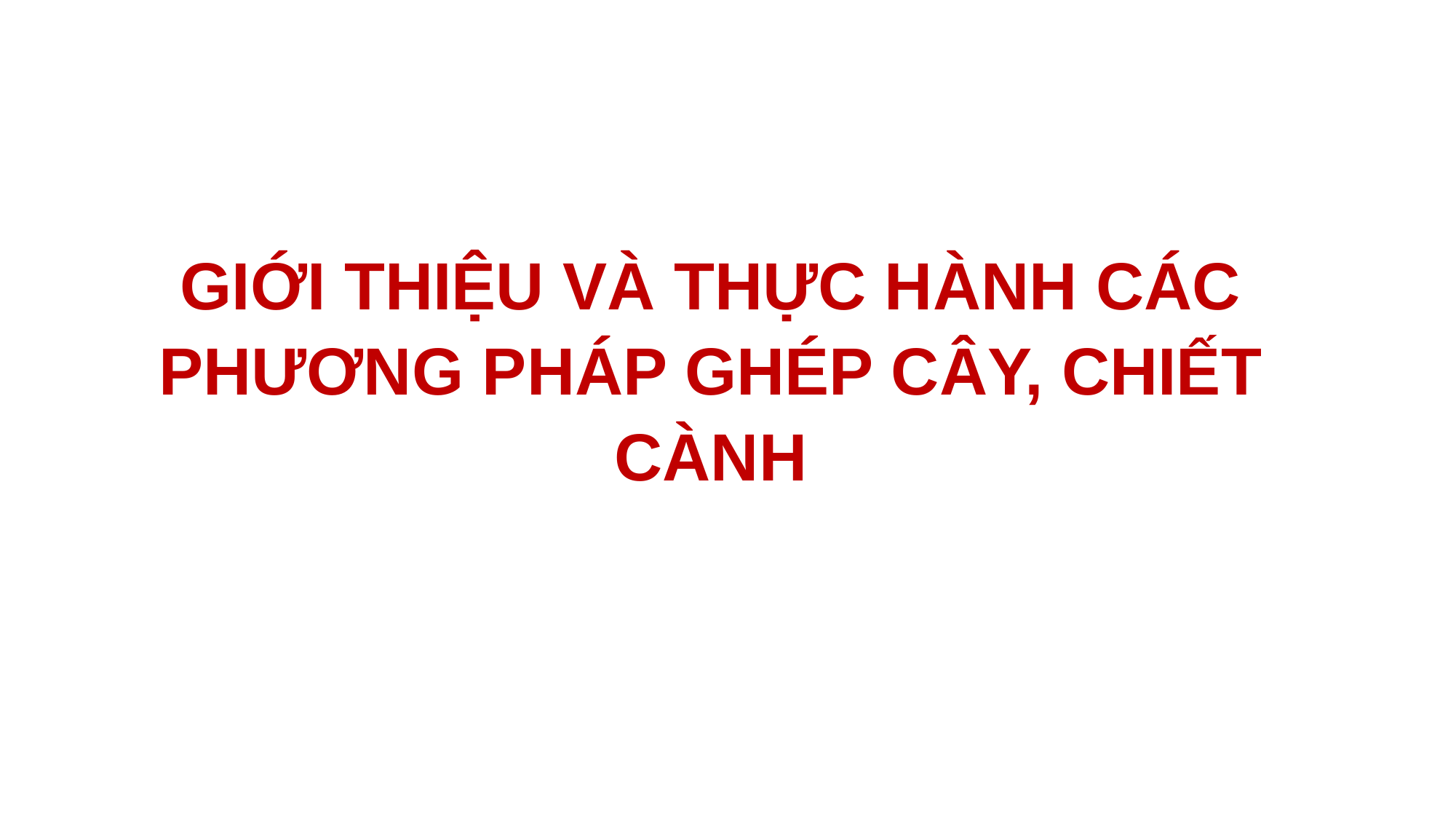

GIỚI THIỆU VÀ THỰC HÀNH CÁC PHƯƠNG PHÁP GHÉP CÂY, CHIẾT CÀNH